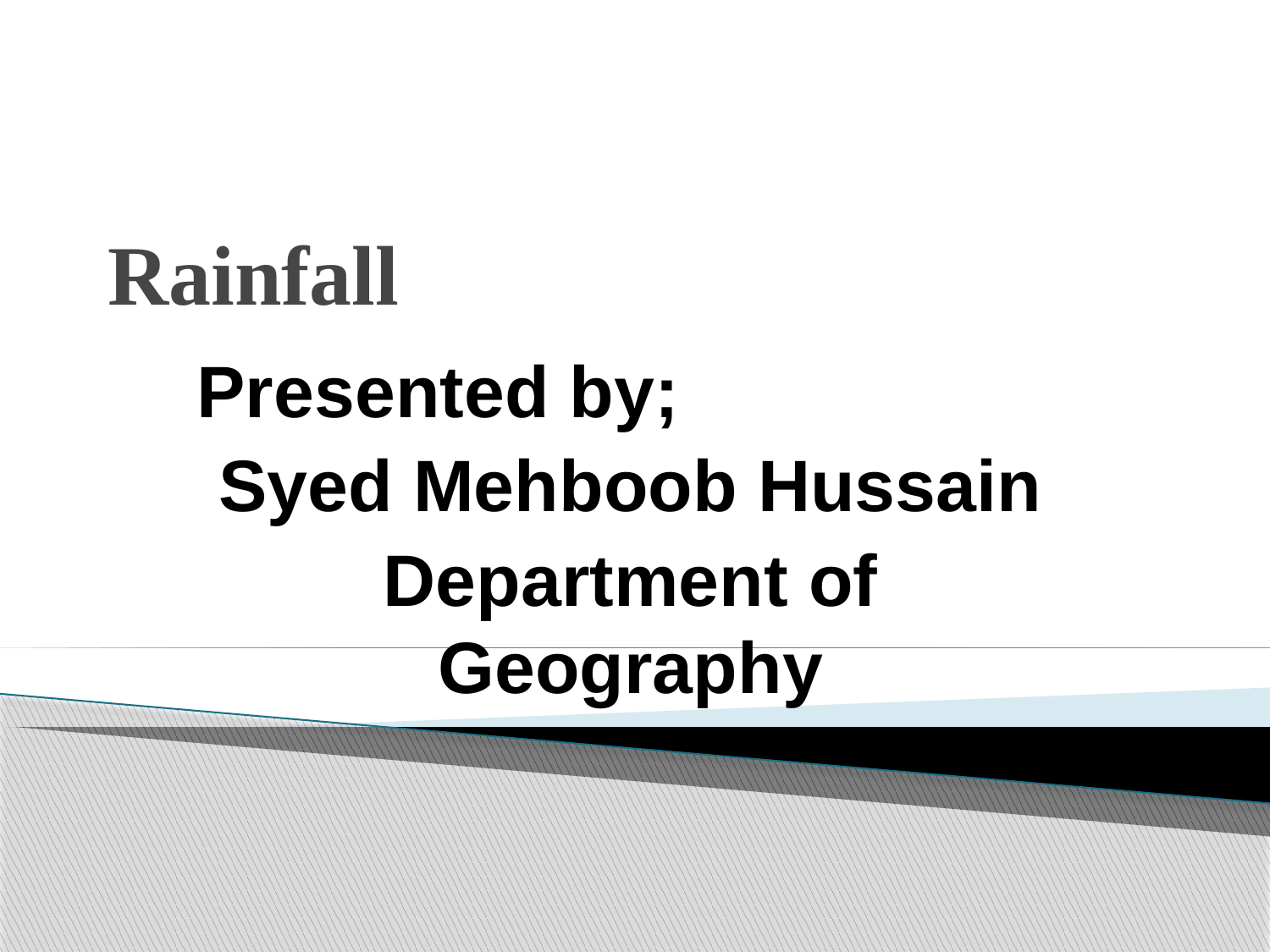

# Rainfall
Presented by;
Syed Mehboob Hussain
Department of Geography